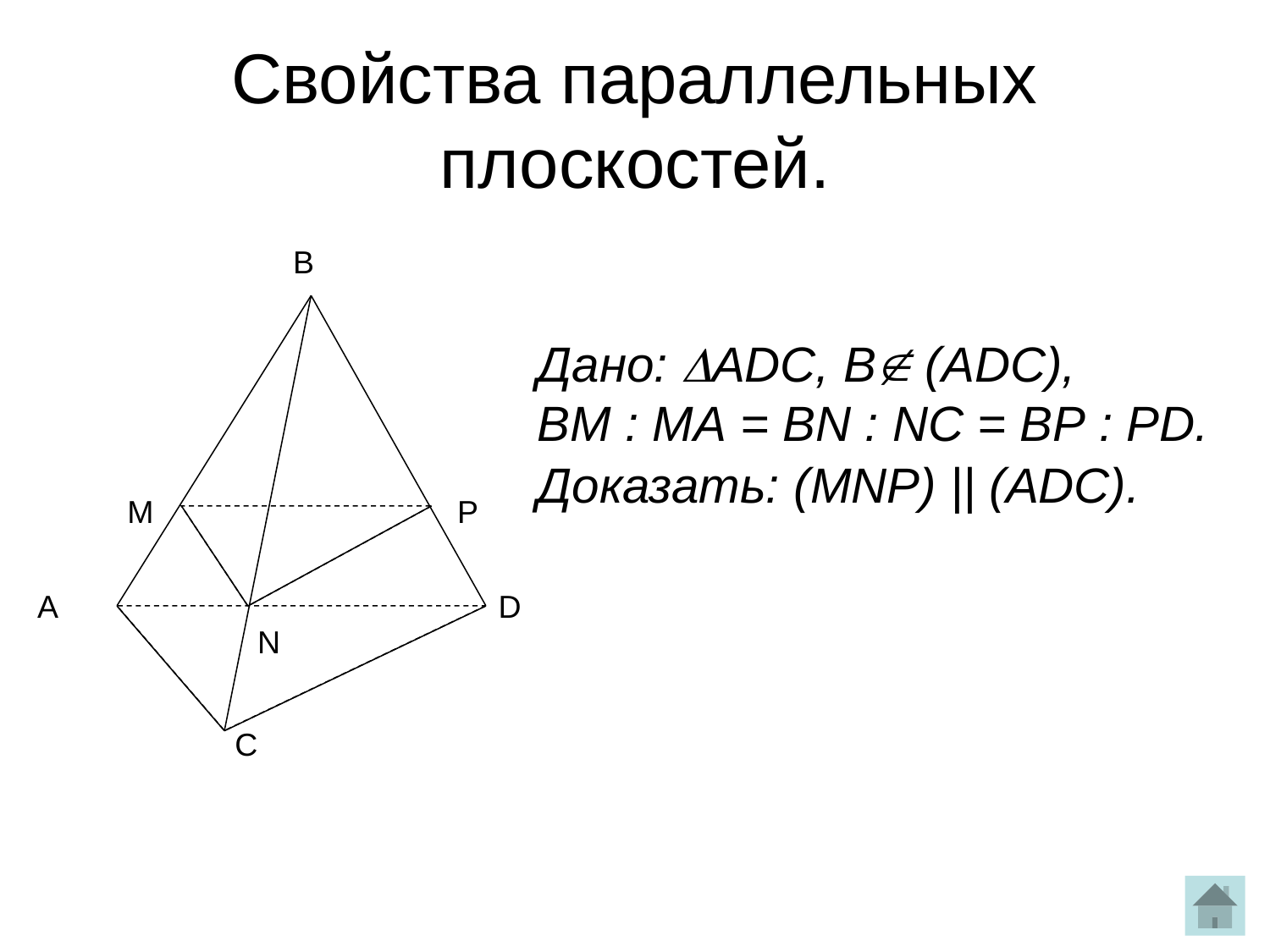

Свойства параллельных плоскостей.
B
А
D

С
M
P

N
Дано: ΔADC, B∉ (ADC),
BM : MA = BN : NC = BP : PD.
Доказать: (MNP) || (ADC).